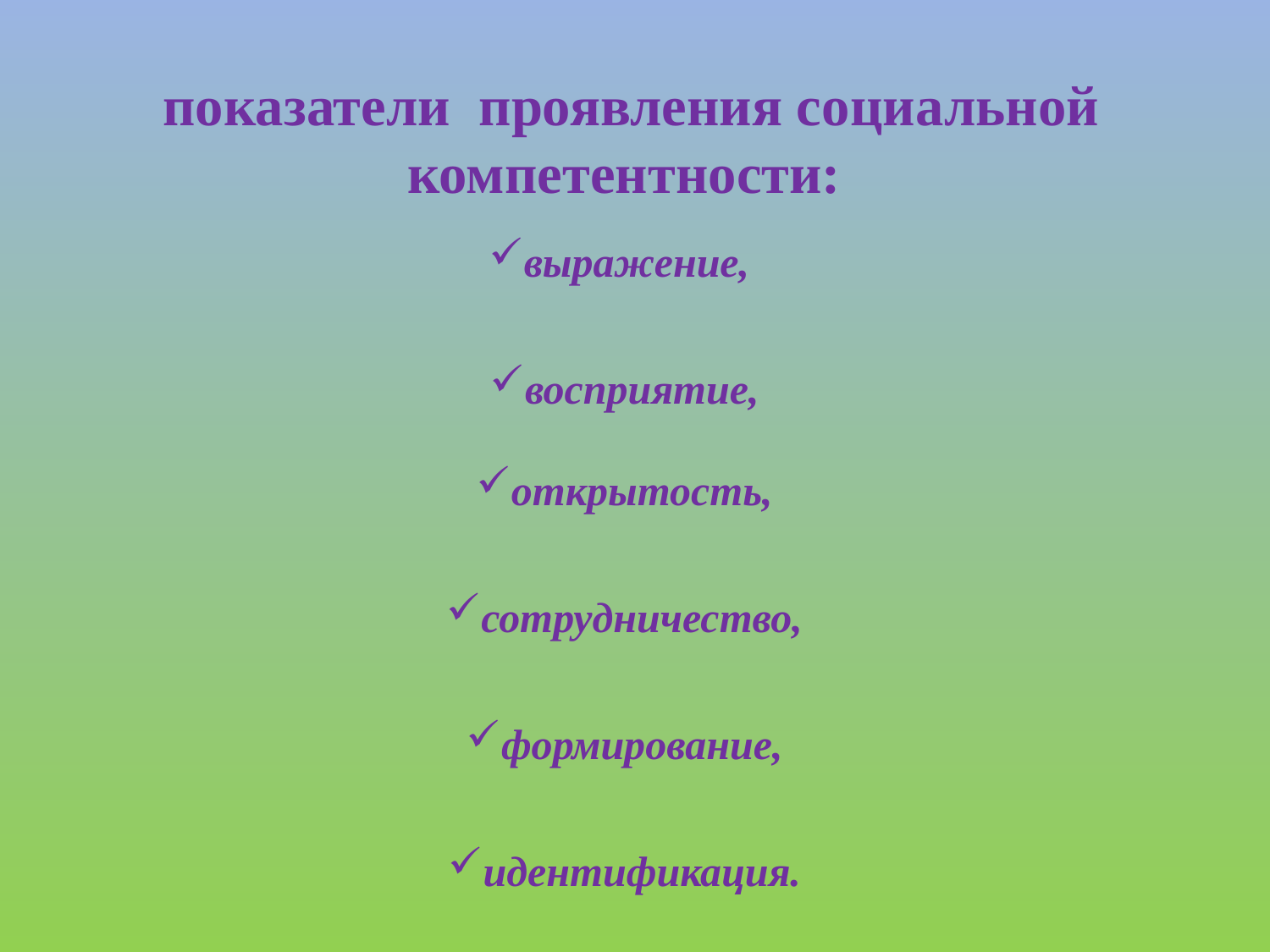

показатели  проявления социальной компетентности:

выражение,
восприятие,
открытость,
сотрудничество,
формирование,
идентификация.